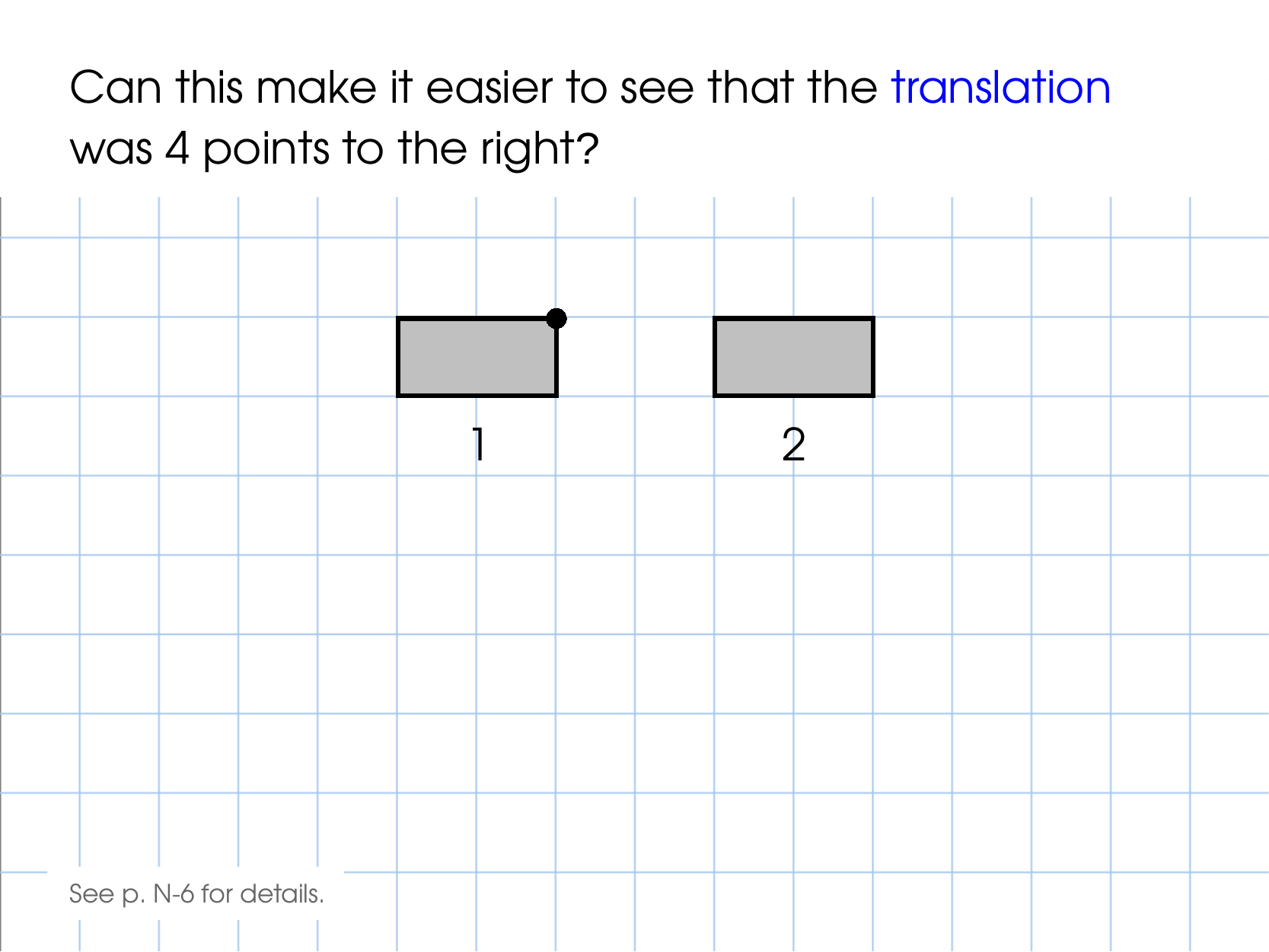

Can this make it easier to see that the translation was 4 points to the right?

1

2

See p. N-6 for details.